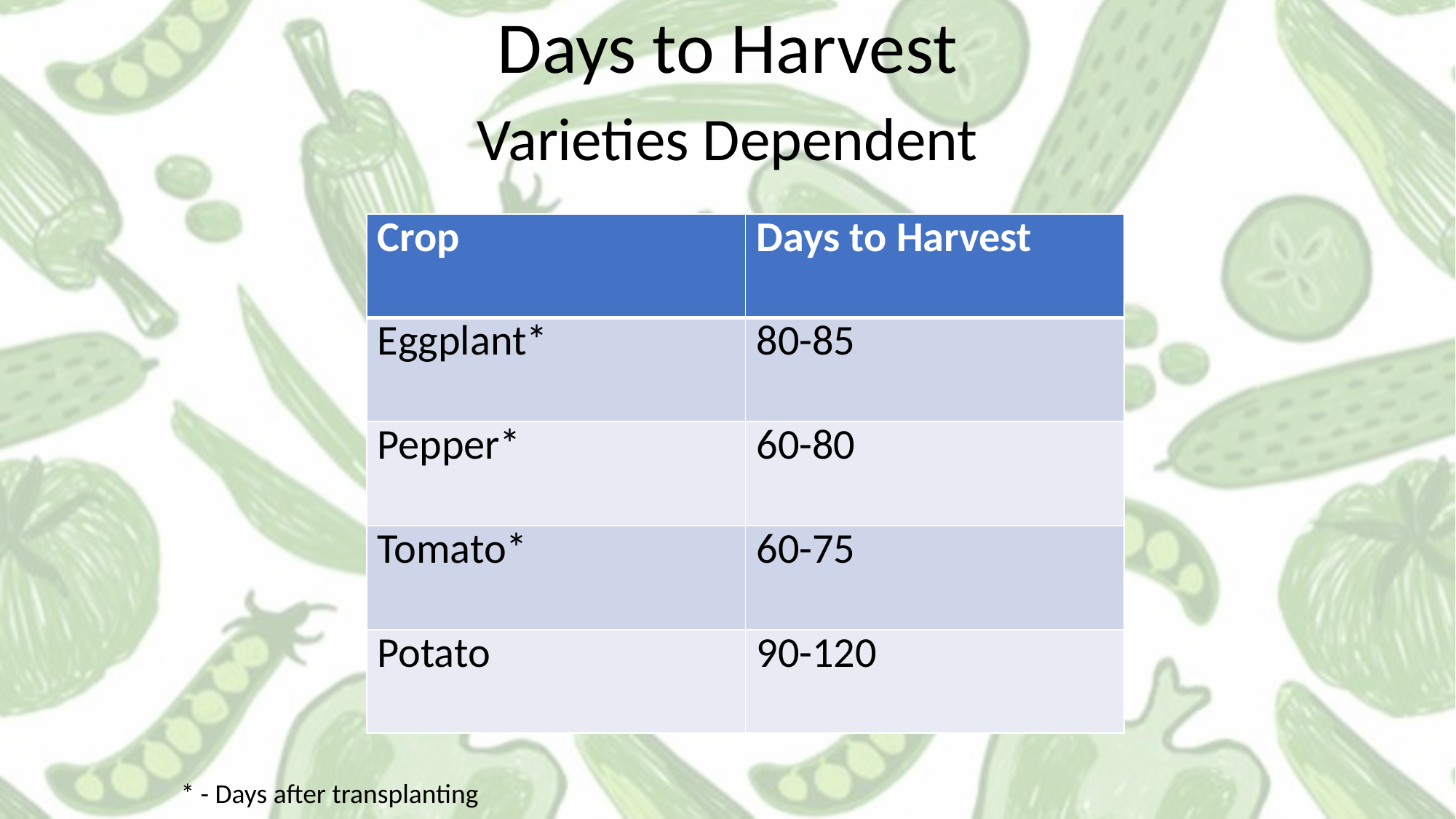

Days to Harvest
Varieties Dependent
| Crop | Days to Harvest |
| --- | --- |
| Eggplant\* | 80-85 |
| Pepper\* | 60-80 |
| Tomato\* | 60-75 |
| Potato | 90-120 |
* - Days after transplanting